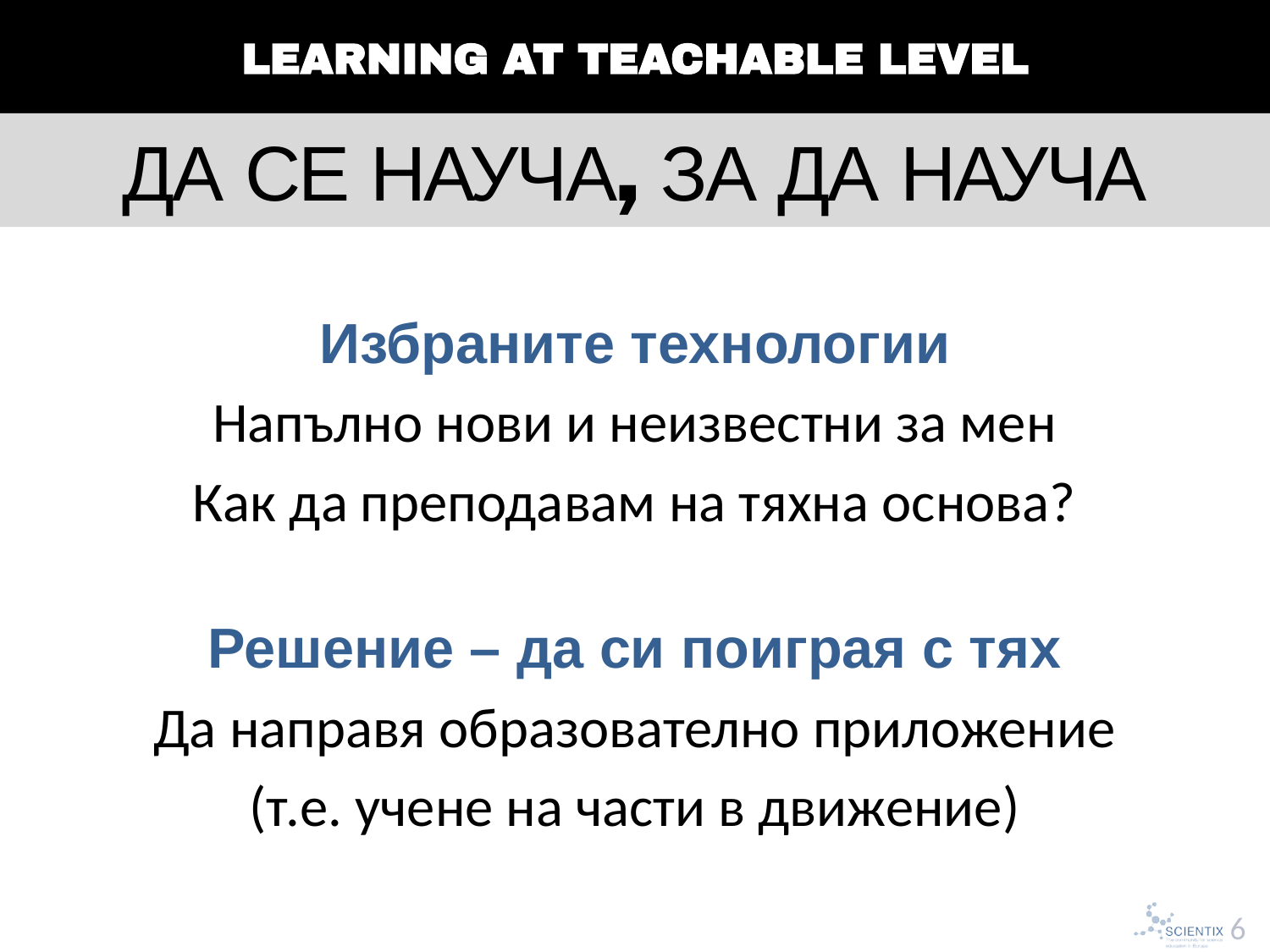

Learning at teachable level
# Да се науча, за да науча
Избраните технологии
Напълно нови и неизвестни за мен
Как да преподавам на тяхна основа?
Решение – да си поиграя с тях
Да направя образователно приложение
(т.е. учене на части в движение)
6